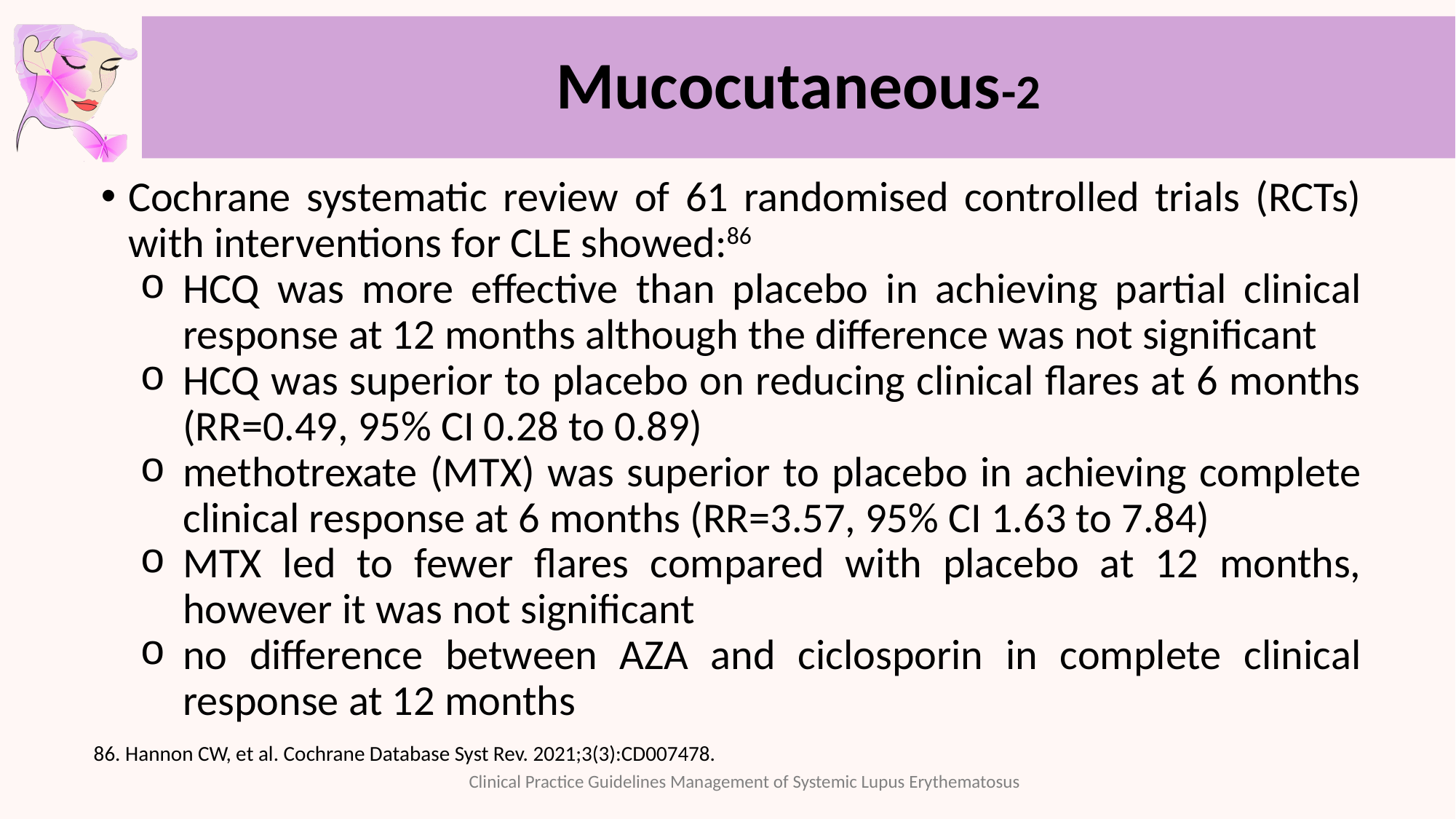

# Mucocutaneous-2
Cochrane systematic review of 61 randomised controlled trials (RCTs) with interventions for CLE showed:86
HCQ was more effective than placebo in achieving partial clinical response at 12 months although the difference was not significant
HCQ was superior to placebo on reducing clinical flares at 6 months (RR=0.49, 95% CI 0.28 to 0.89)
methotrexate (MTX) was superior to placebo in achieving complete clinical response at 6 months (RR=3.57, 95% CI 1.63 to 7.84)
MTX led to fewer flares compared with placebo at 12 months, however it was not significant
no difference between AZA and ciclosporin in complete clinical response at 12 months

86. Hannon CW, et al. Cochrane Database Syst Rev. 2021;3(3):CD007478.